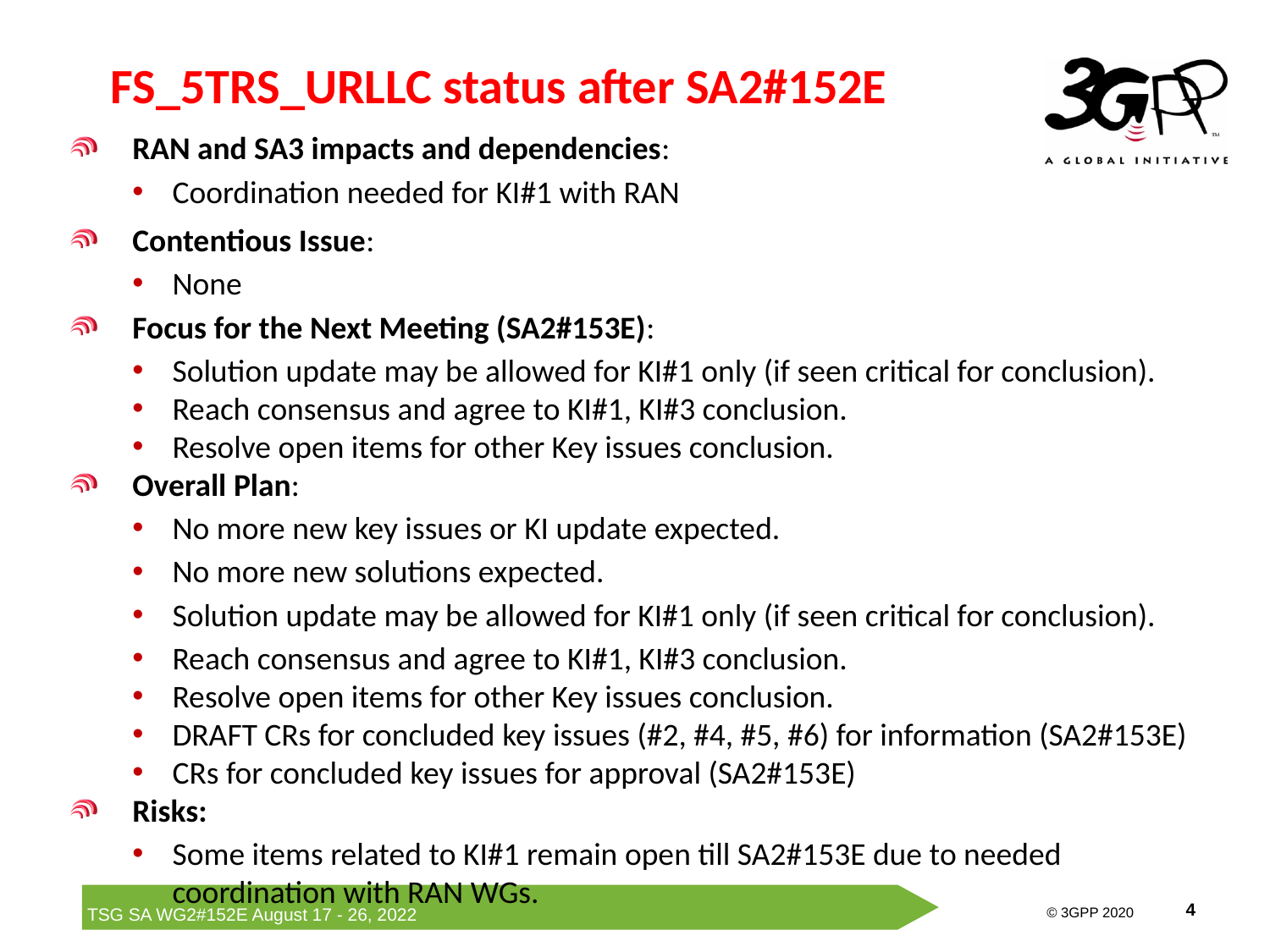

# FS_5TRS_URLLC status after SA2#152E
RAN and SA3 impacts and dependencies:
Coordination needed for KI#1 with RAN
Contentious Issue:
None
Focus for the Next Meeting (SA2#153E):
Solution update may be allowed for KI#1 only (if seen critical for conclusion).
Reach consensus and agree to KI#1, KI#3 conclusion.
Resolve open items for other Key issues conclusion.
Overall Plan:
No more new key issues or KI update expected.
No more new solutions expected.
Solution update may be allowed for KI#1 only (if seen critical for conclusion).
Reach consensus and agree to KI#1, KI#3 conclusion.
Resolve open items for other Key issues conclusion.
DRAFT CRs for concluded key issues (#2, #4, #5, #6) for information (SA2#153E)
CRs for concluded key issues for approval (SA2#153E)
Risks:
Some items related to KI#1 remain open till SA2#153E due to needed coordination with RAN WGs.